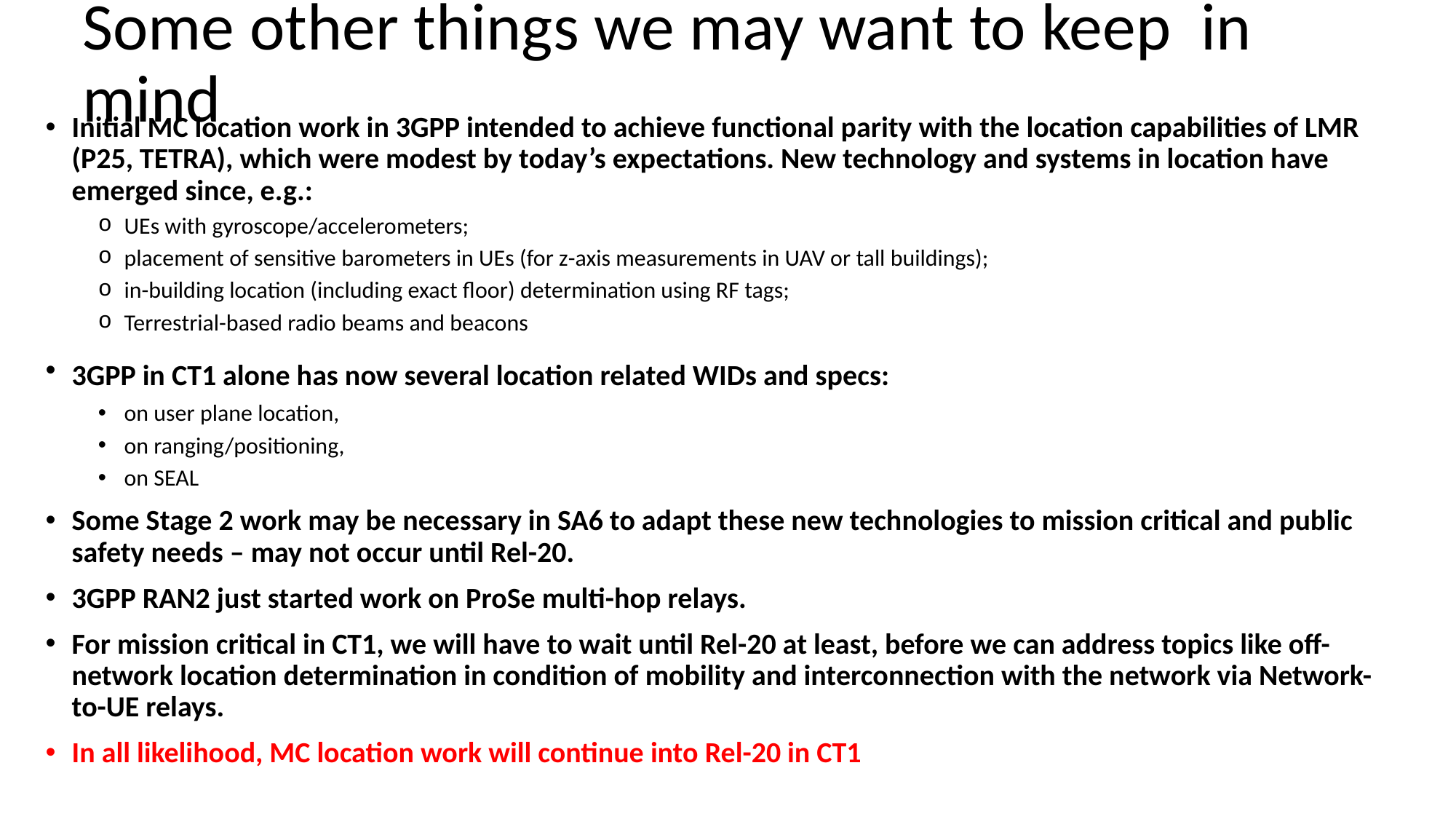

# Some other things we may want to keep  in mind
Initial MC location work in 3GPP intended to achieve functional parity with the location capabilities of LMR (P25, TETRA), which were modest by today’s expectations. New technology and systems in location have emerged since, e.g.:
UEs with gyroscope/accelerometers;
placement of sensitive barometers in UEs (for z-axis measurements in UAV or tall buildings);
in-building location (including exact floor) determination using RF tags;
Terrestrial-based radio beams and beacons
3GPP in CT1 alone has now several location related WIDs and specs:
on user plane location,
on ranging/positioning,
on SEAL
Some Stage 2 work may be necessary in SA6 to adapt these new technologies to mission critical and public safety needs – may not occur until Rel-20.
3GPP RAN2 just started work on ProSe multi-hop relays.
For mission critical in CT1, we will have to wait until Rel-20 at least, before we can address topics like off-network location determination in condition of mobility and interconnection with the network via Network-to-UE relays.
In all likelihood, MC location work will continue into Rel-20 in CT1